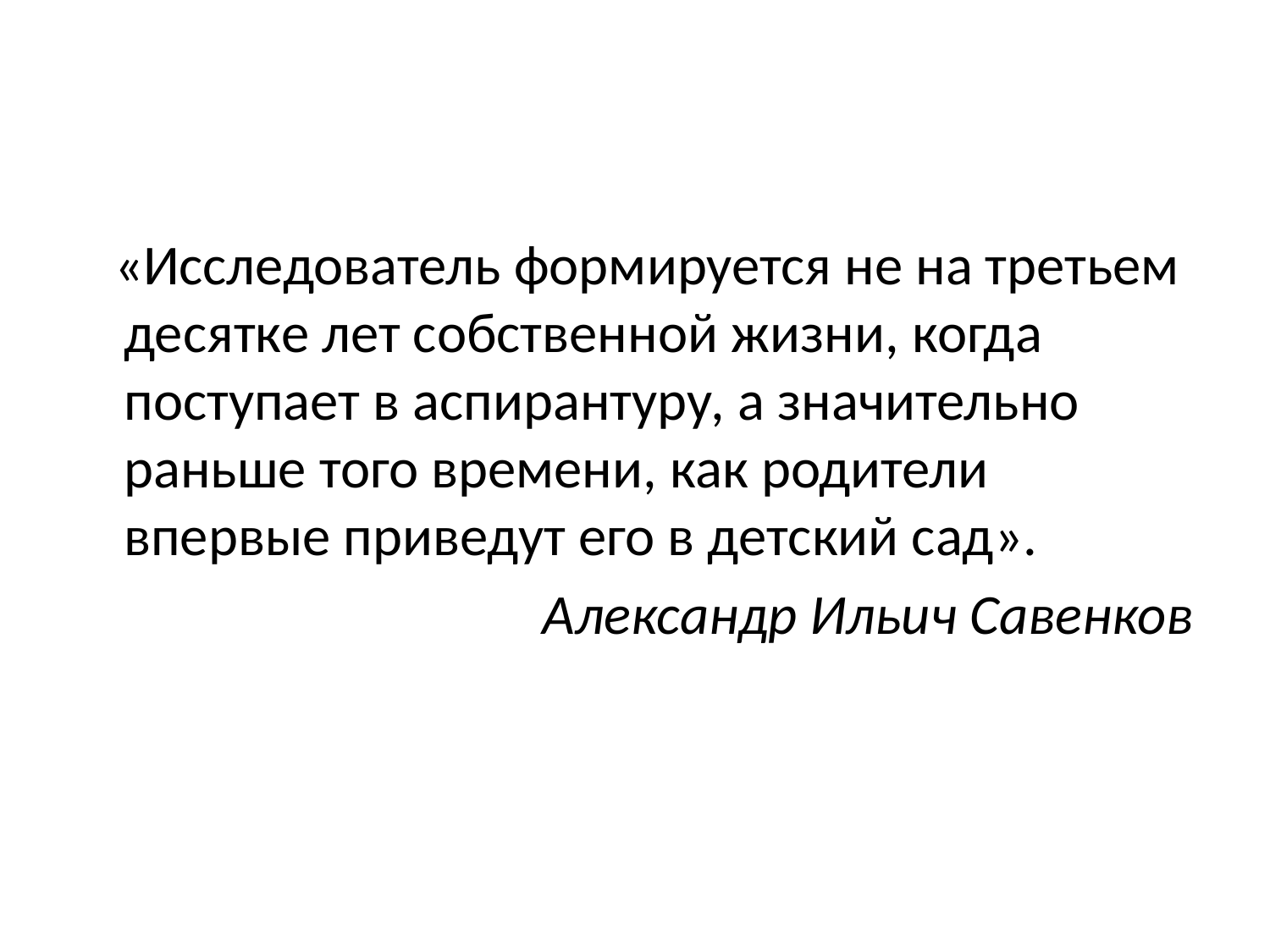

«Исследователь формируется не на третьем десятке лет собственной жизни, когда поступает в аспирантуру, а значительно раньше того времени, как родители впервые приведут его в детский сад».
Александр Ильич Савенков